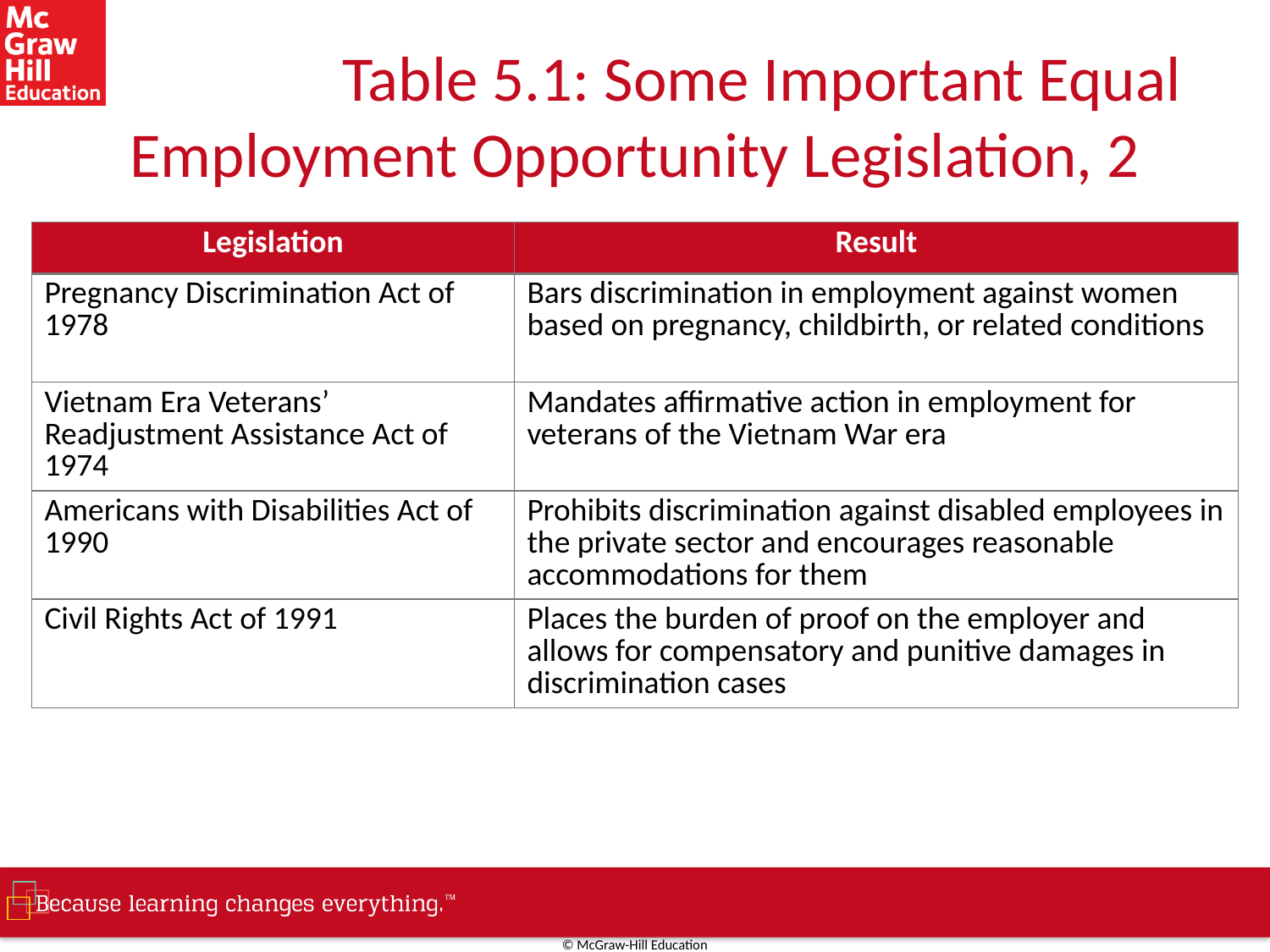

# Table 5.1: Some Important Equal Employment Opportunity Legislation, 2
| Legislation | Result |
| --- | --- |
| Pregnancy Discrimination Act of 1978 | Bars discrimination in employment against women based on pregnancy, childbirth, or related conditions |
| Vietnam Era Veterans’ Readjustment Assistance Act of 1974 | Mandates affirmative action in employment for veterans of the Vietnam War era |
| Americans with Disabilities Act of 1990 | Prohibits discrimination against disabled employees in the private sector and encourages reasonable accommodations for them |
| Civil Rights Act of 1991 | Places the burden of proof on the employer and allows for compensatory and punitive damages in discrimination cases |